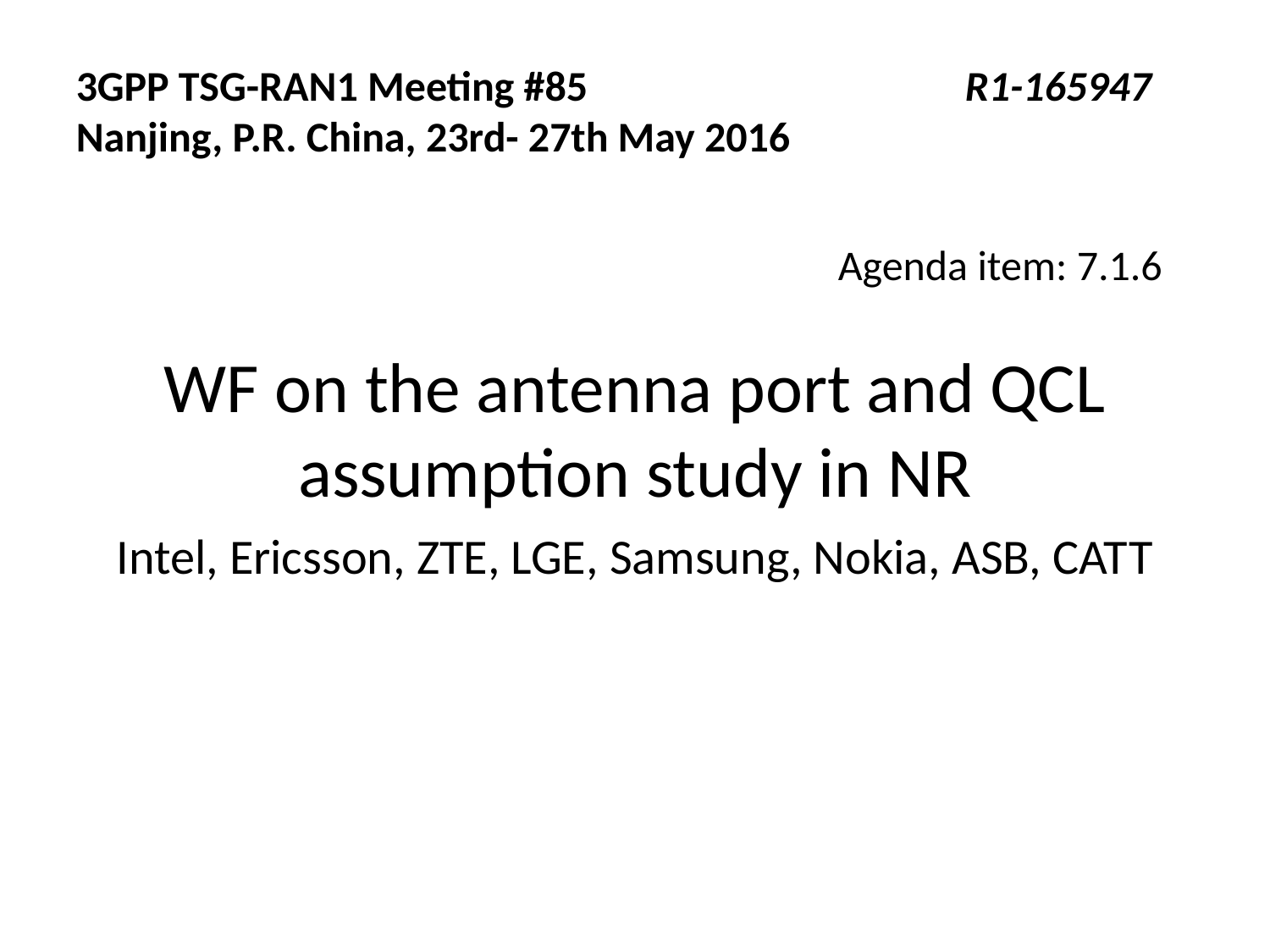

3GPP TSG-RAN1 Meeting #85			R1-165947
Nanjing, P.R. China, 23rd- 27th May 2016
Agenda item: 7.1.6
WF on the antenna port and QCL assumption study in NR
Intel, Ericsson, ZTE, LGE, Samsung, Nokia, ASB, CATT